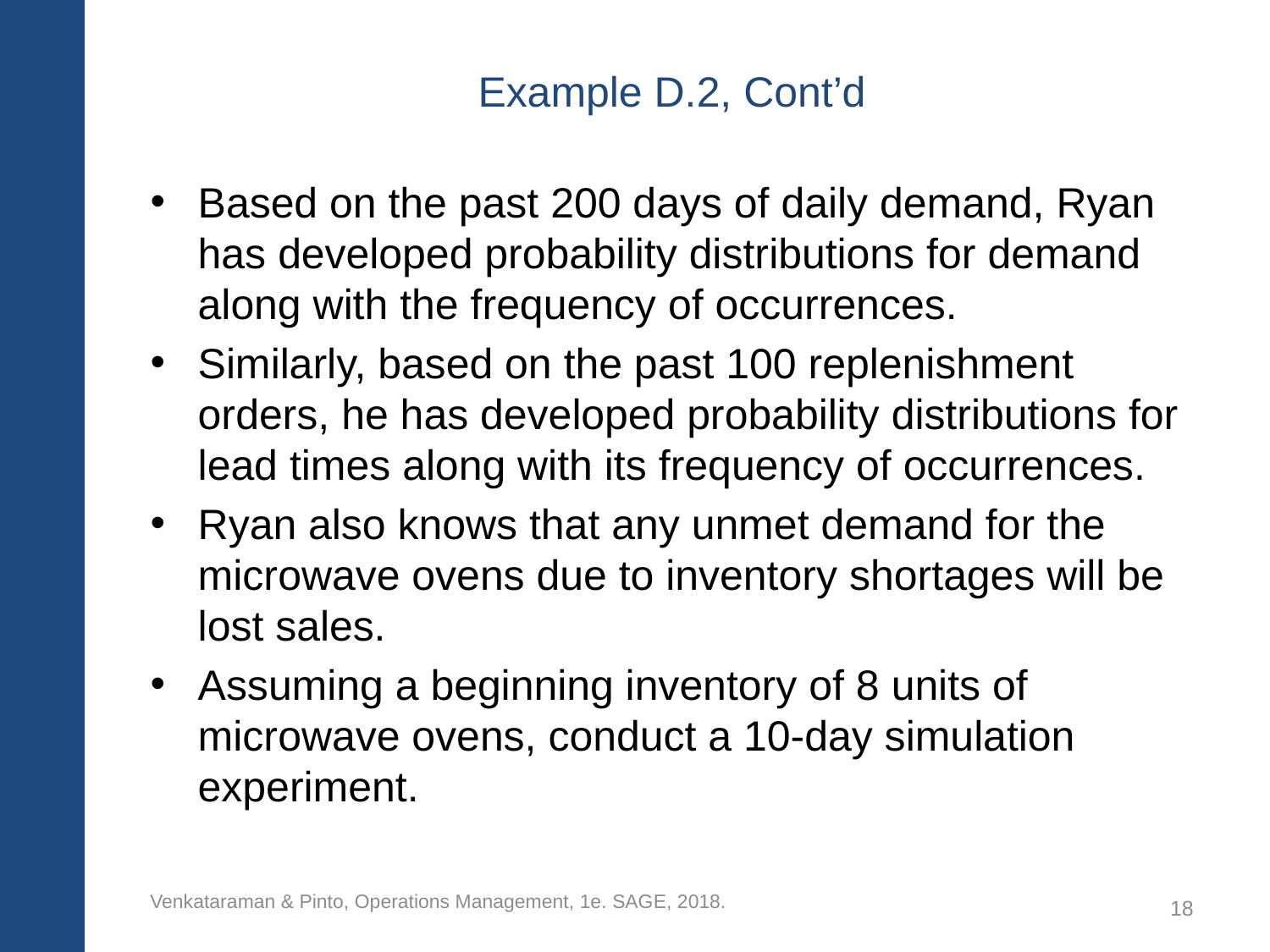

# Example D.2, Cont’d
Based on the past 200 days of daily demand, Ryan has developed probability distributions for demand along with the frequency of occurrences.
Similarly, based on the past 100 replenishment orders, he has developed probability distributions for lead times along with its frequency of occurrences.
Ryan also knows that any unmet demand for the microwave ovens due to inventory shortages will be lost sales.
Assuming a beginning inventory of 8 units of microwave ovens, conduct a 10-day simulation experiment.
Venkataraman & Pinto, Operations Management, 1e. SAGE, 2018.
18